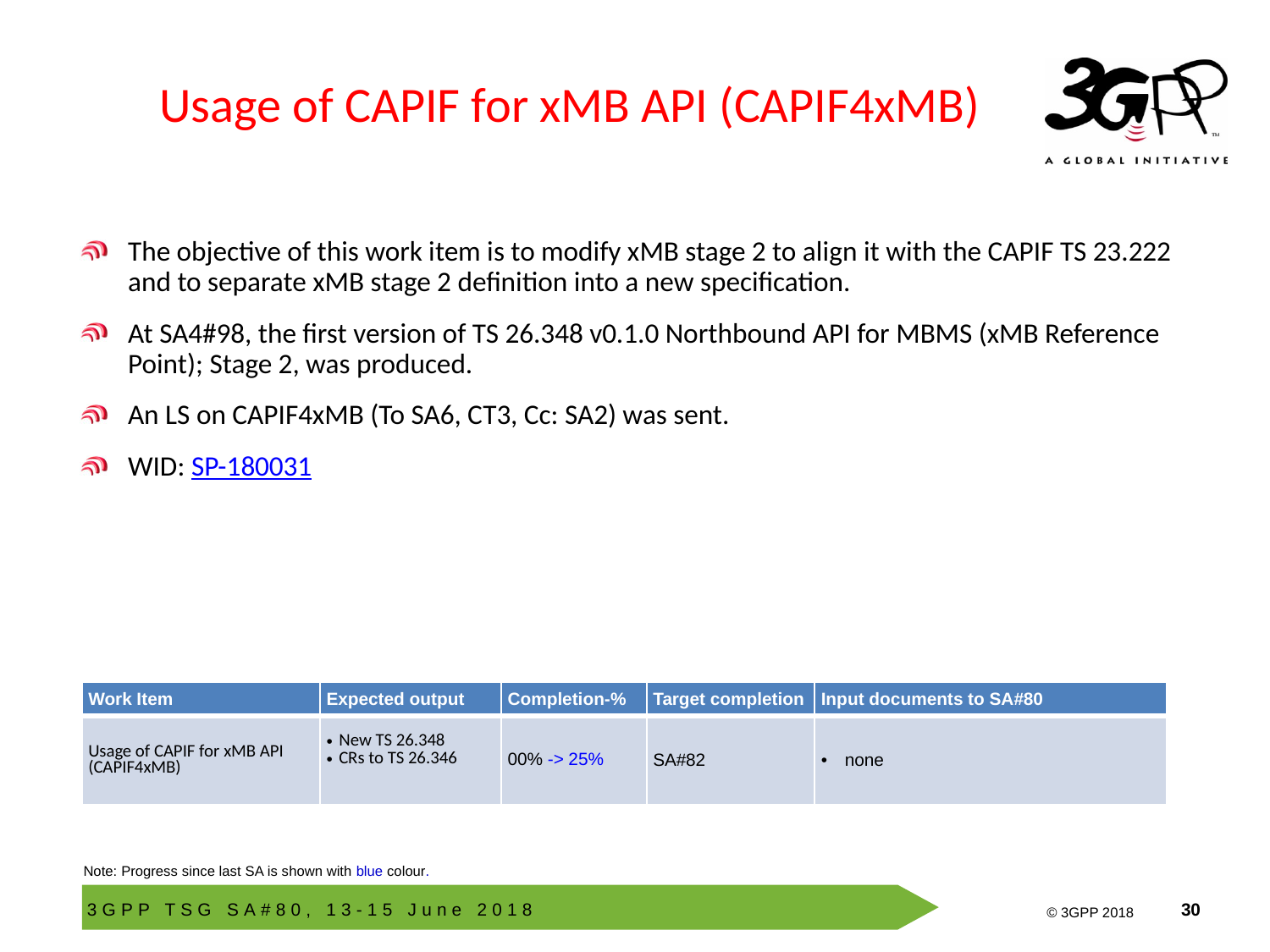

# Usage of CAPIF for xMB API (CAPIF4xMB)
The objective of this work item is to modify xMB stage 2 to align it with the CAPIF TS 23.222 and to separate xMB stage 2 definition into a new specification.
At SA4#98, the first version of TS 26.348 v0.1.0 Northbound API for MBMS (xMB Reference Point); Stage 2, was produced.
An LS on CAPIF4xMB (To SA6, CT3, Cc: SA2) was sent.
WID: SP-180031
| Work Item | Expected output | Completion-% | Target completion | Input documents to SA#80 |
| --- | --- | --- | --- | --- |
| Usage of CAPIF for xMB API (CAPIF4xMB) | New TS 26.348 CRs to TS 26.346 | 00% -> 25% | SA#82 | none |
Note: Progress since last SA is shown with blue colour.